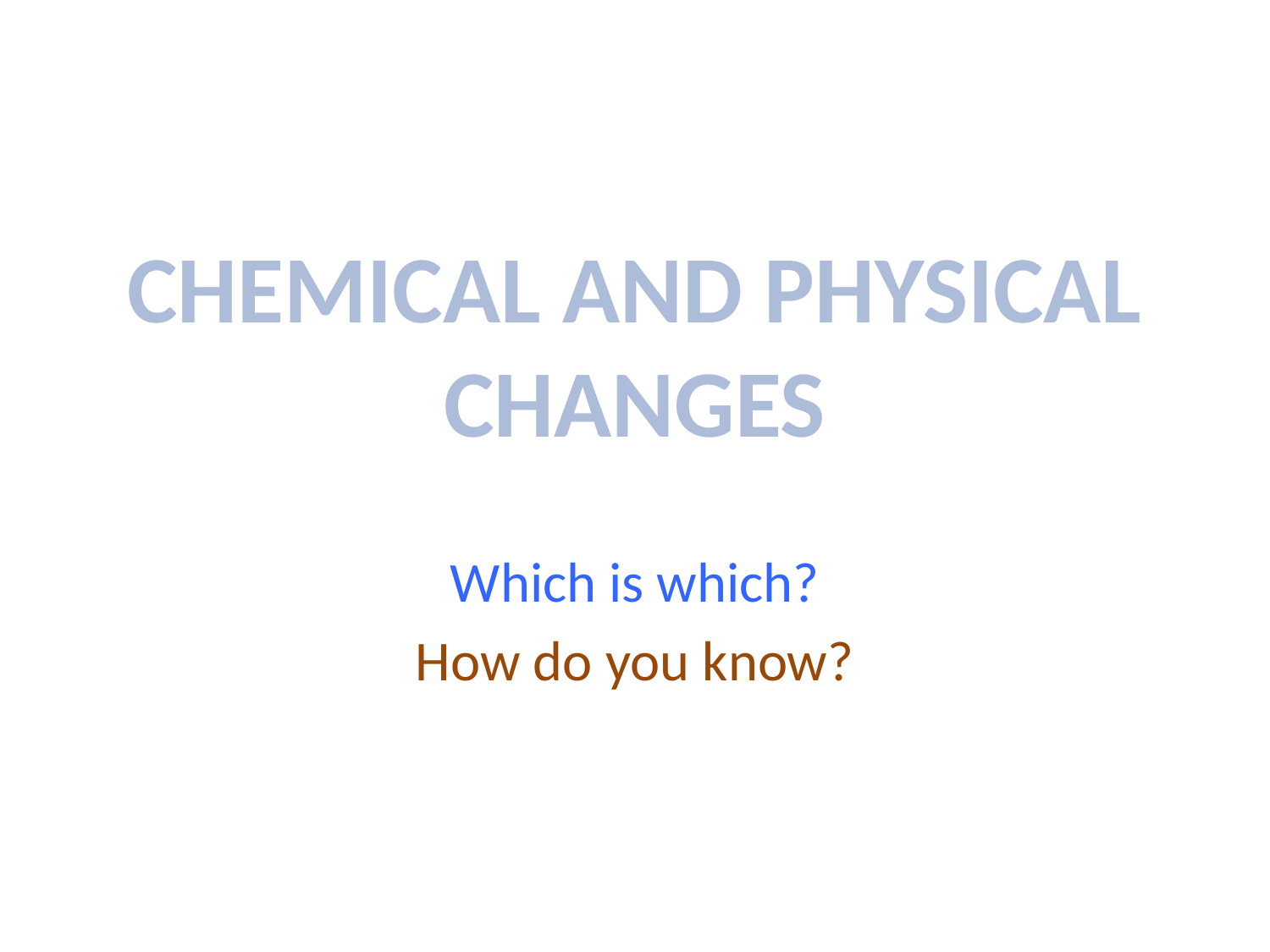

# CHEMICAL AND PHYSICAL CHANGES
Which is which?
How do you know?